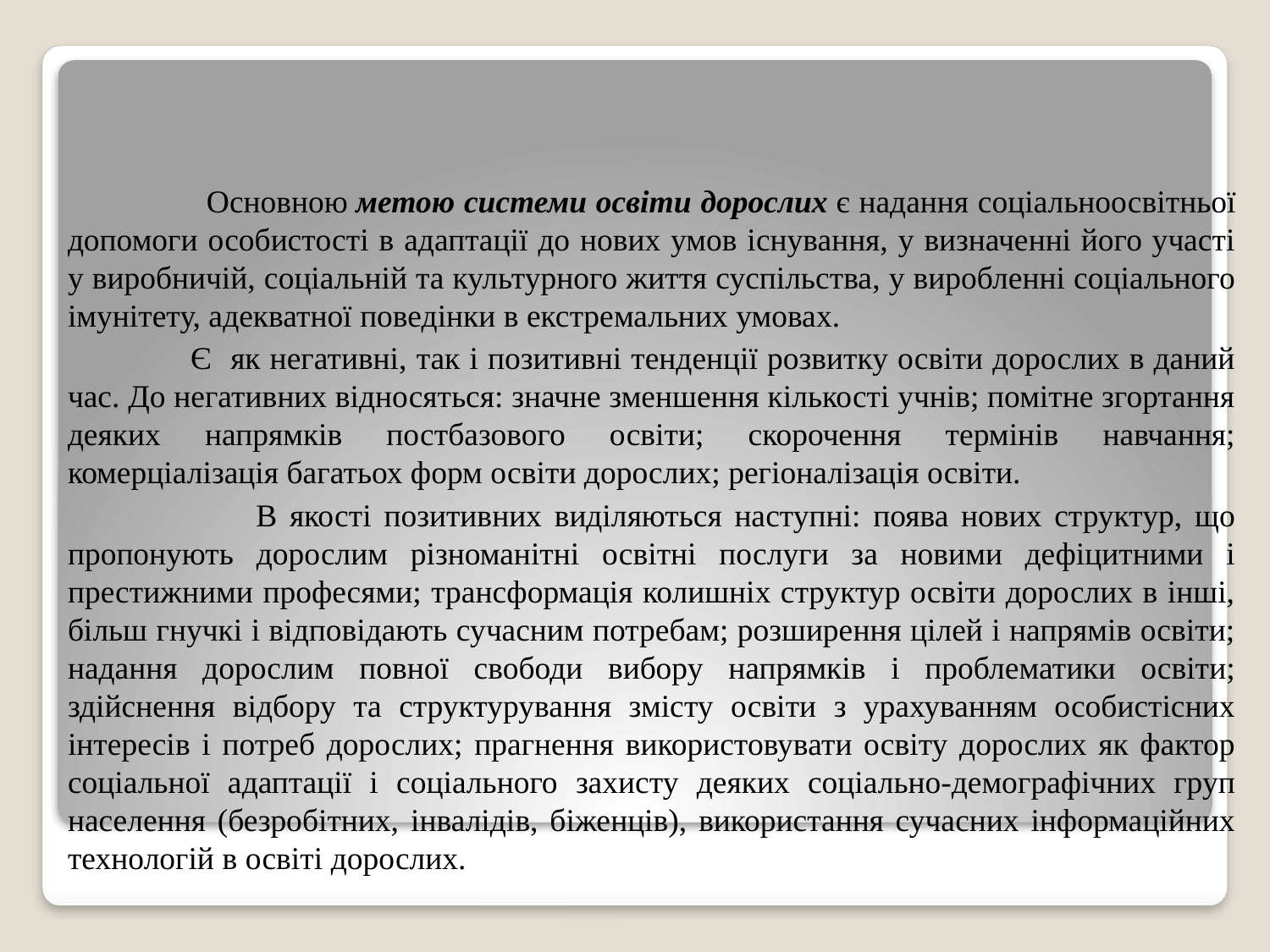

Основною метою системи освіти дорослих є надання соціальноосвітньої допомоги особистості в адаптації до нових умов існування, у визначенні його участі у виробничій, соціальній та культурного життя суспільства, у виробленні соціального імунітету, адекватної поведінки в екстремальних умовах.
             Є  як негативні, так і позитивні тенденції розвитку освіти дорослих в даний час. До негативних відносяться: значне зменшення кількості учнів; помітне згортання деяких напрямків постбазового освіти; скорочення термінів навчання; комерціалізація багатьох форм освіти дорослих; регіоналізація освіти.
               В якості позитивних виділяються наступні: поява нових структур, що пропонують дорослим різноманітні освітні послуги за новими дефіцитними і престижними професями; трансформація колишніх структур освіти дорослих в інші, більш гнучкі і відповідають сучасним потребам; розширення цілей і напрямів освіти; надання дорослим повної свободи вибору напрямків і проблематики освіти; здійснення відбору та структурування змісту освіти з урахуванням особистісних інтересів і потреб дорослих; прагнення використовувати освіту дорослих як фактор соціальної адаптації і соціального захисту деяких соціально-демографічних груп населення (безробітних, інвалідів, біженців), використання сучасних інформаційних технологій в освіті дорослих.